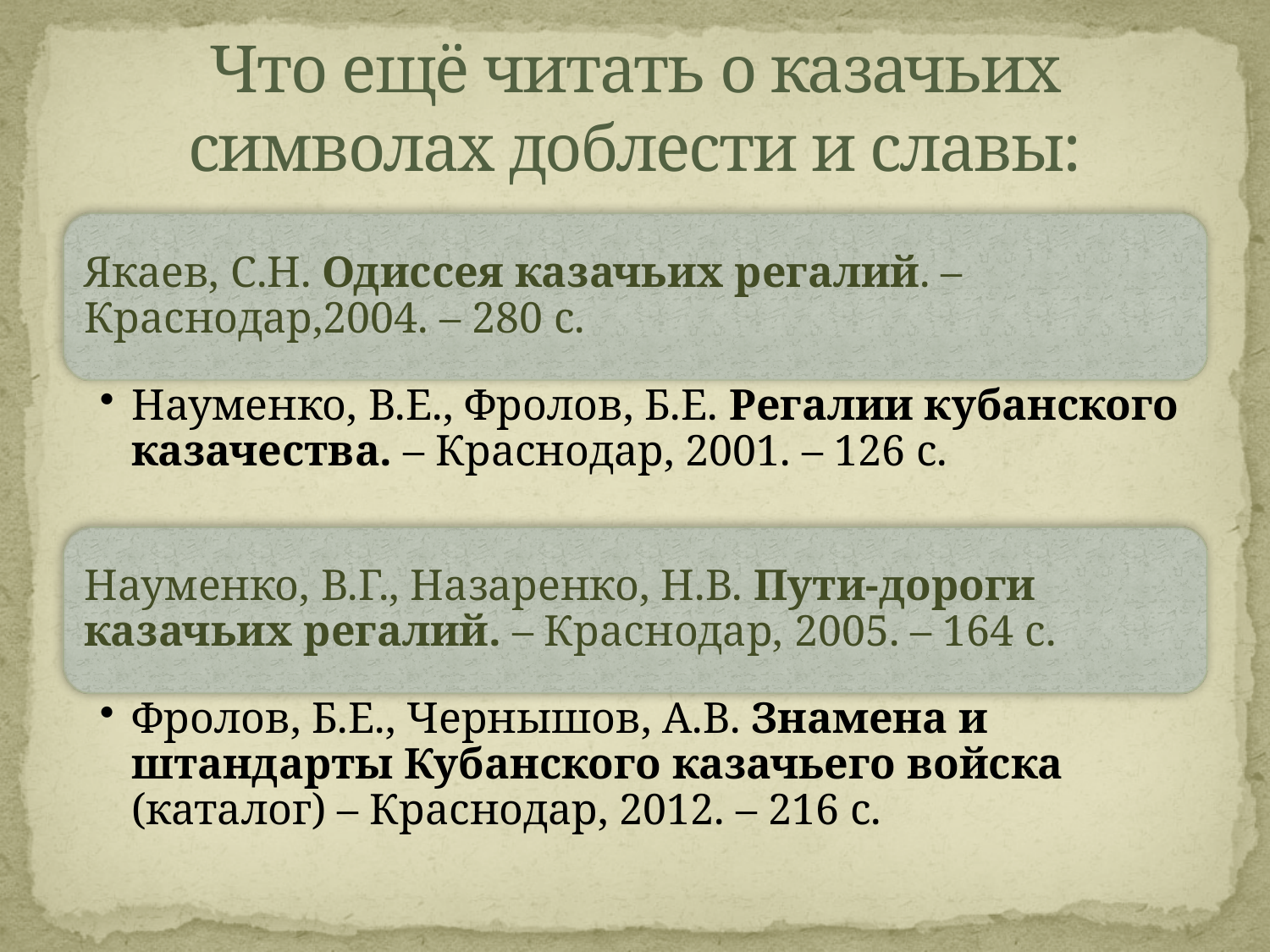

# Что ещё читать о казачьих символах доблести и славы:
Якаев, С.Н. Одиссея казачьих регалий. – Краснодар,2004. – 280 с.
Науменко, В.Е., Фролов, Б.Е. Регалии кубанского казачества. – Краснодар, 2001. – 126 с.
Науменко, В.Г., Назаренко, Н.В. Пути-дороги казачьих регалий. – Краснодар, 2005. – 164 с.
Фролов, Б.Е., Чернышов, А.В. Знамена и штандарты Кубанского казачьего войска (каталог) – Краснодар, 2012. – 216 с.